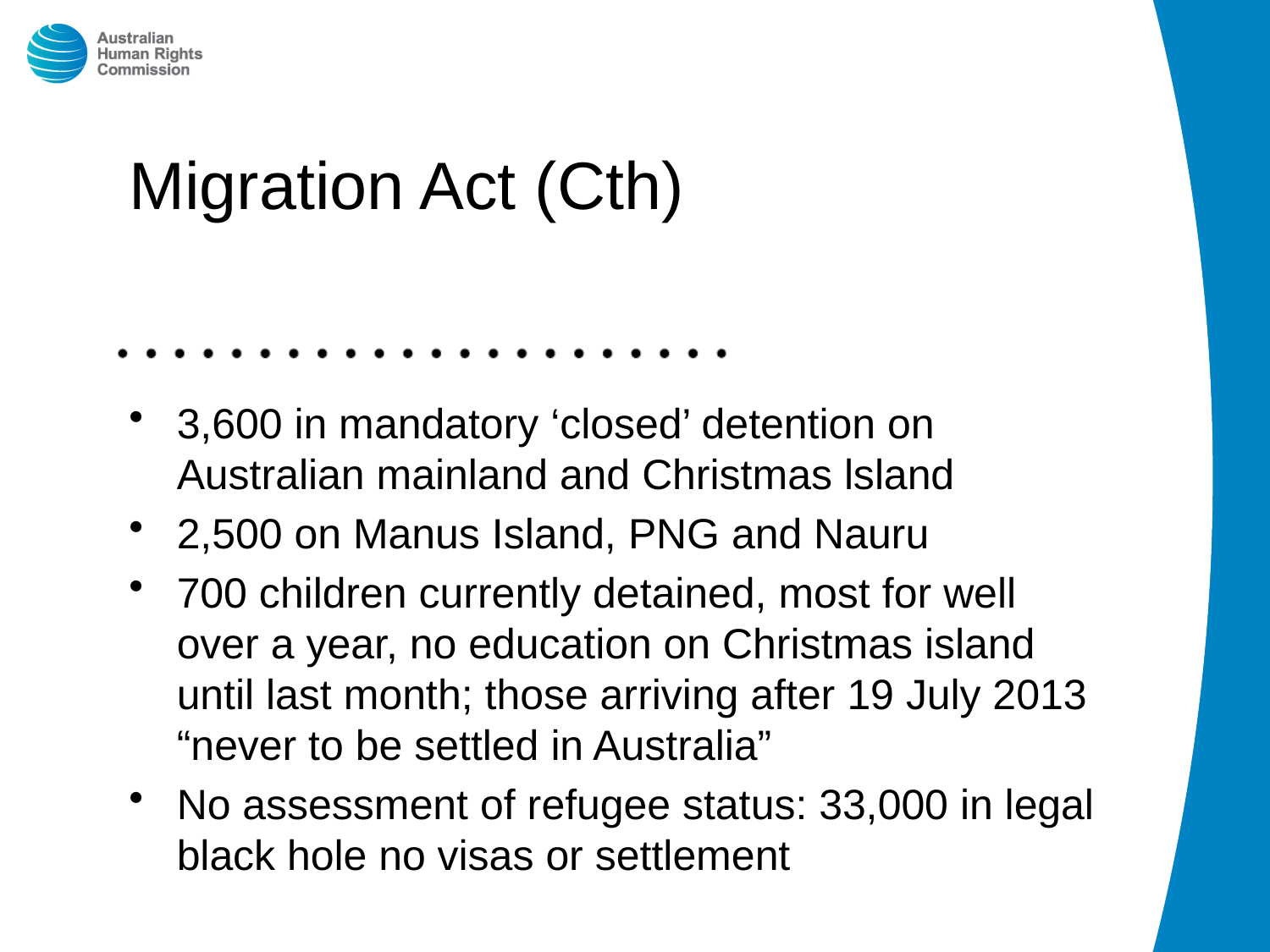

# Migration Act (Cth)
3,600 in mandatory ‘closed’ detention on Australian mainland and Christmas lsland
2,500 on Manus Island, PNG and Nauru
700 children currently detained, most for well over a year, no education on Christmas island until last month; those arriving after 19 July 2013 “never to be settled in Australia”
No assessment of refugee status: 33,000 in legal black hole no visas or settlement